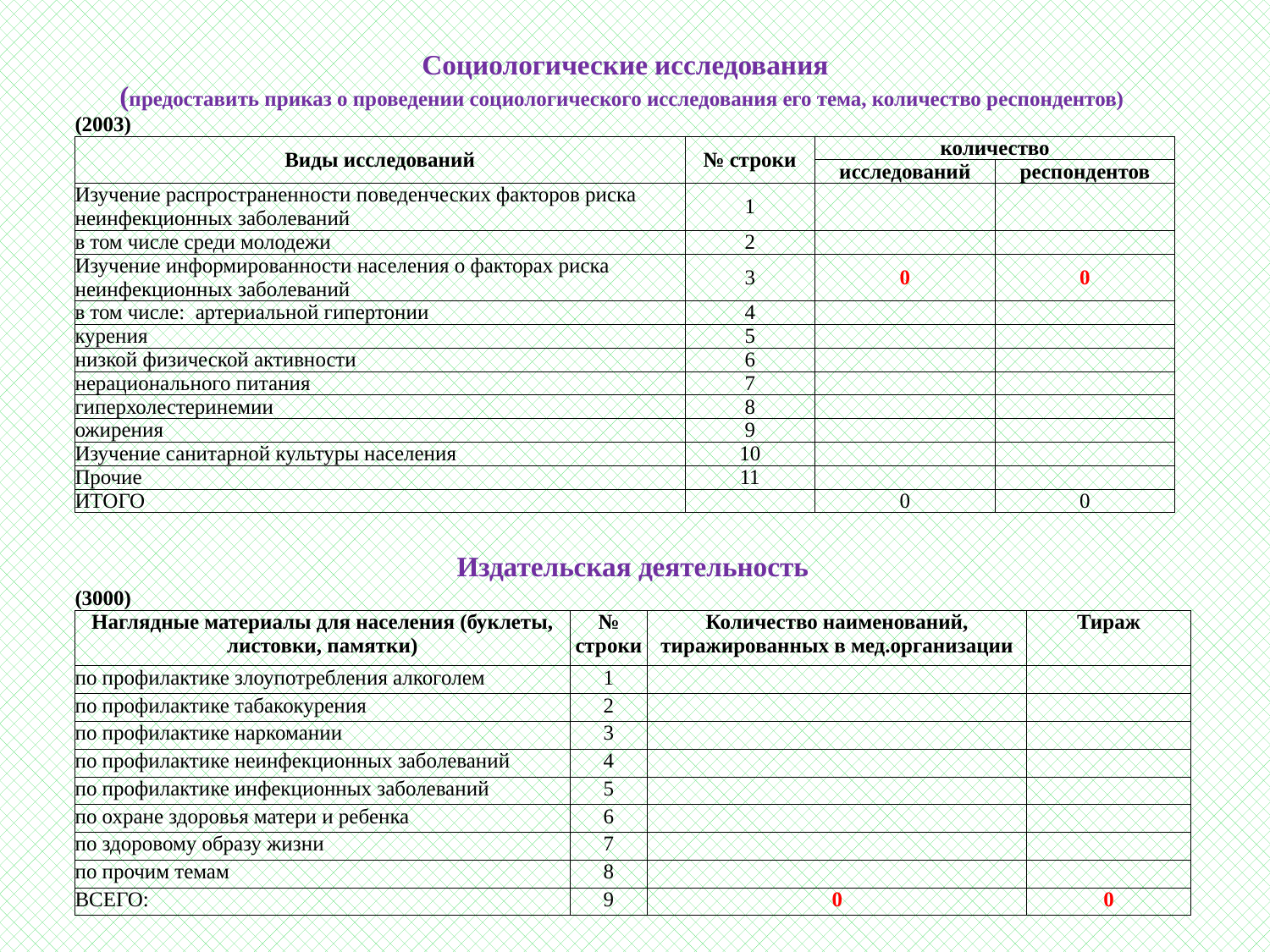

| Социологические исследования (предоставить приказ о проведении социологического исследования его тема, количество респондентов) |  |  |  |  |
| --- | --- | --- | --- | --- |
| (2003) |  |  |  |  |
| Виды исследований | № строки | количество |  |  |
|  |  | исследований |  | респондентов |
| Изучение распространенности поведенческих факторов риска неинфекционных заболеваний | 1 |  |  |  |
| в том числе среди молодежи | 2 |  |  |  |
| Изучение информированности населения о факторах риска неинфекционных заболеваний | 3 | 0 |  | 0 |
| в том числе: артериальной гипертонии | 4 |  |  |  |
| курения | 5 |  |  |  |
| низкой физической активности | 6 |  |  |  |
| нерационального питания | 7 |  |  |  |
| гиперхолестеринемии | 8 |  |  |  |
| ожирения | 9 |  |  |  |
| Изучение санитарной культуры населения | 10 |  |  |  |
| Прочие | 11 |  |  |  |
| ИТОГО |  | 0 |  | 0 |
| Издательская деятельность |  |  |  |
| --- | --- | --- | --- |
| (3000) |  |  |  |
| Наглядные материалы для населения (буклеты, листовки, памятки) | № строки | Количество наименований, тиражированных в мед.организации | Тираж |
| по профилактике злоупотребления алкоголем | 1 |  |  |
| по профилактике табакокурения | 2 |  |  |
| по профилактике наркомании | 3 |  |  |
| по профилактике неинфекционных заболеваний | 4 |  |  |
| по профилактике инфекционных заболеваний | 5 |  |  |
| по охране здоровья матери и ребенка | 6 |  |  |
| по здоровому образу жизни | 7 |  |  |
| по прочим темам | 8 |  |  |
| ВСЕГО: | 9 | 0 | 0 |